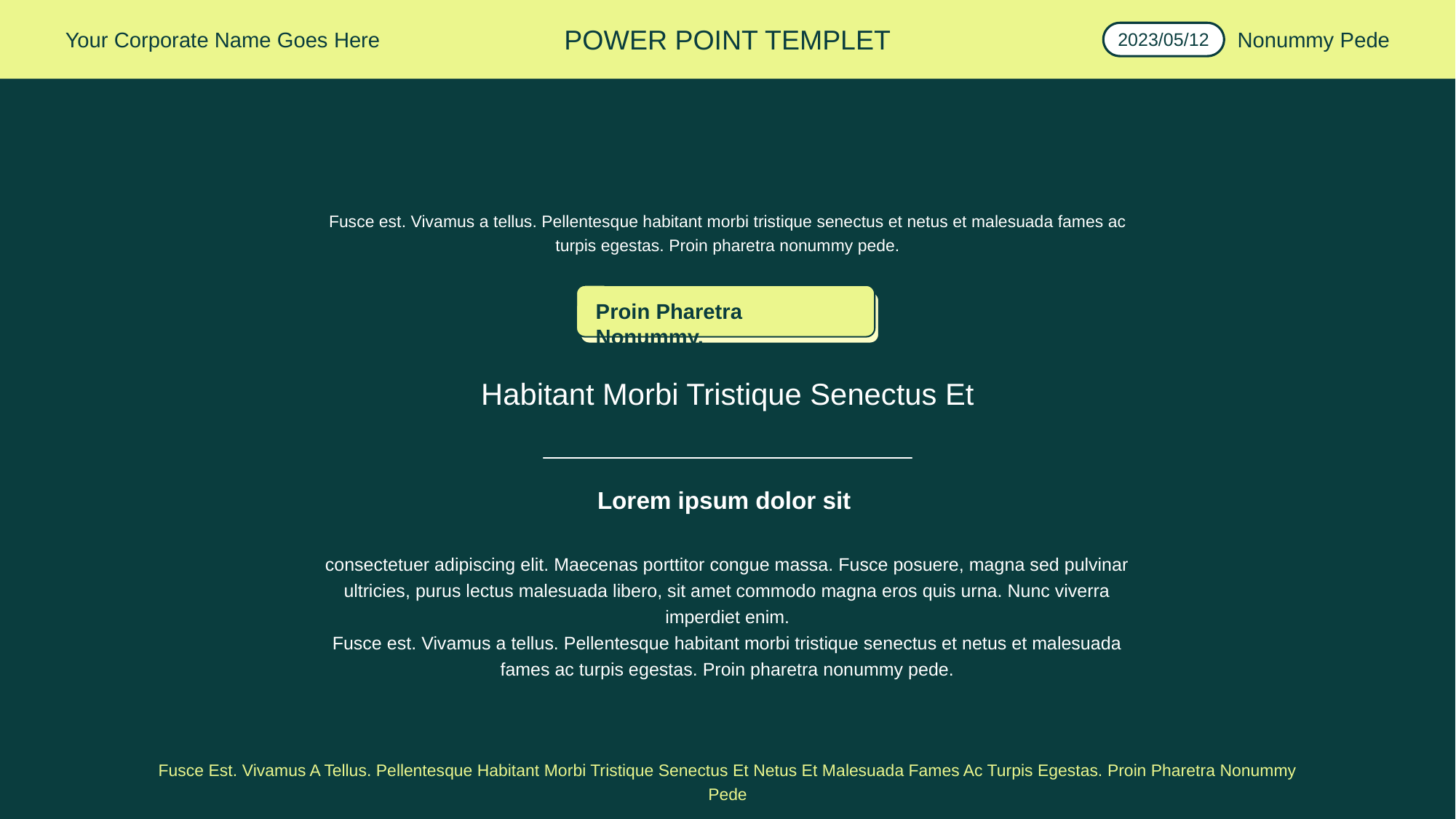

2023/05/12

POWER POINT TEMPLET
Your Corporate Name Goes Here
Nonummy Pede
Fusce est. Vivamus a tellus. Pellentesque habitant morbi tristique senectus et netus et malesuada fames ac turpis egestas. Proin pharetra nonummy pede.

Proin Pharetra Nonummy.
Habitant Morbi Tristique Senectus Et
Lorem ipsum dolor sit

consectetuer adipiscing elit. Maecenas porttitor congue massa. Fusce posuere, magna sed pulvinar ultricies, purus lectus malesuada libero, sit amet commodo magna eros quis urna. Nunc viverra imperdiet enim.
Fusce est. Vivamus a tellus. Pellentesque habitant morbi tristique senectus et netus et malesuada fames ac turpis egestas. Proin pharetra nonummy pede.
Fusce Est. Vivamus A Tellus. Pellentesque Habitant Morbi Tristique Senectus Et Netus Et Malesuada Fames Ac Turpis Egestas. Proin Pharetra Nonummy Pede